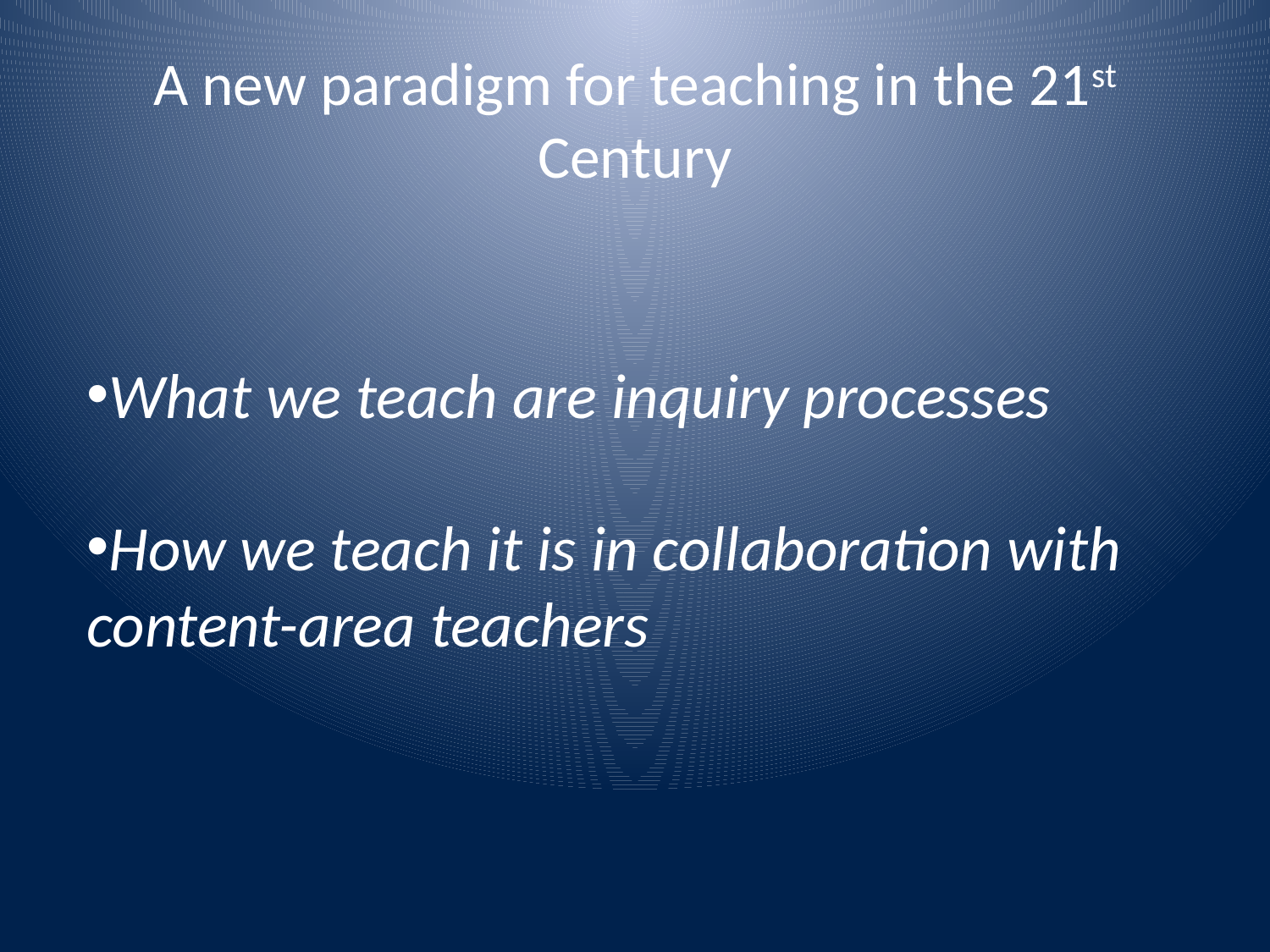

# A new paradigm for teaching in the 21st Century
What we teach are inquiry processes

How we teach it is in collaboration with content-area teachers